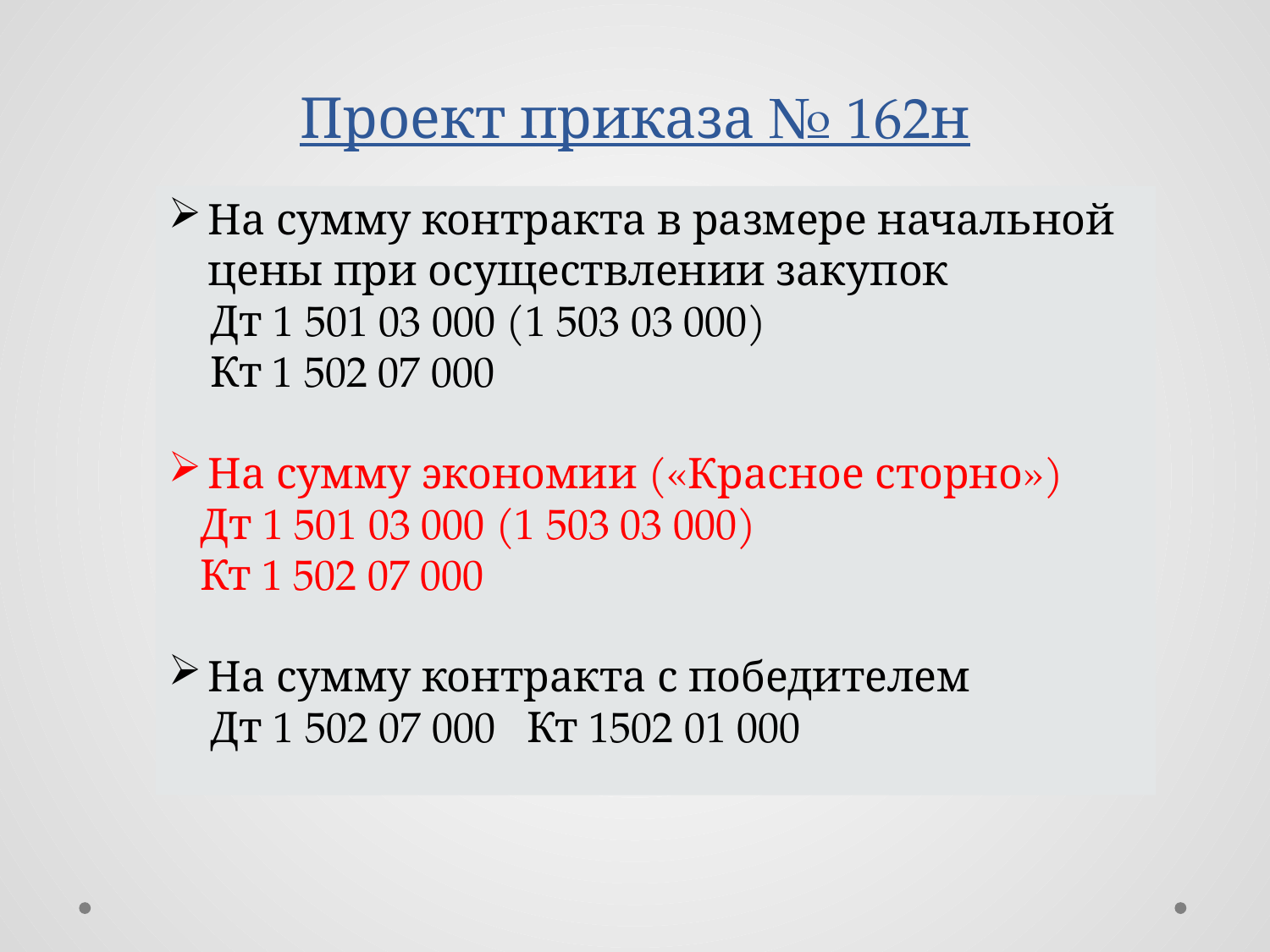

# Проект приказа № 162н
На сумму контракта в размере начальной цены при осуществлении закупок
    Дт 1 501 03 000 (1 503 03 000)
    Кт 1 502 07 000

На сумму экономии («Красное сторно»)
   Дт 1 501 03 000 (1 503 03 000)
   Кт 1 502 07 000

На сумму контракта с победителем
    Дт 1 502 07 000   Кт 1502 01 000